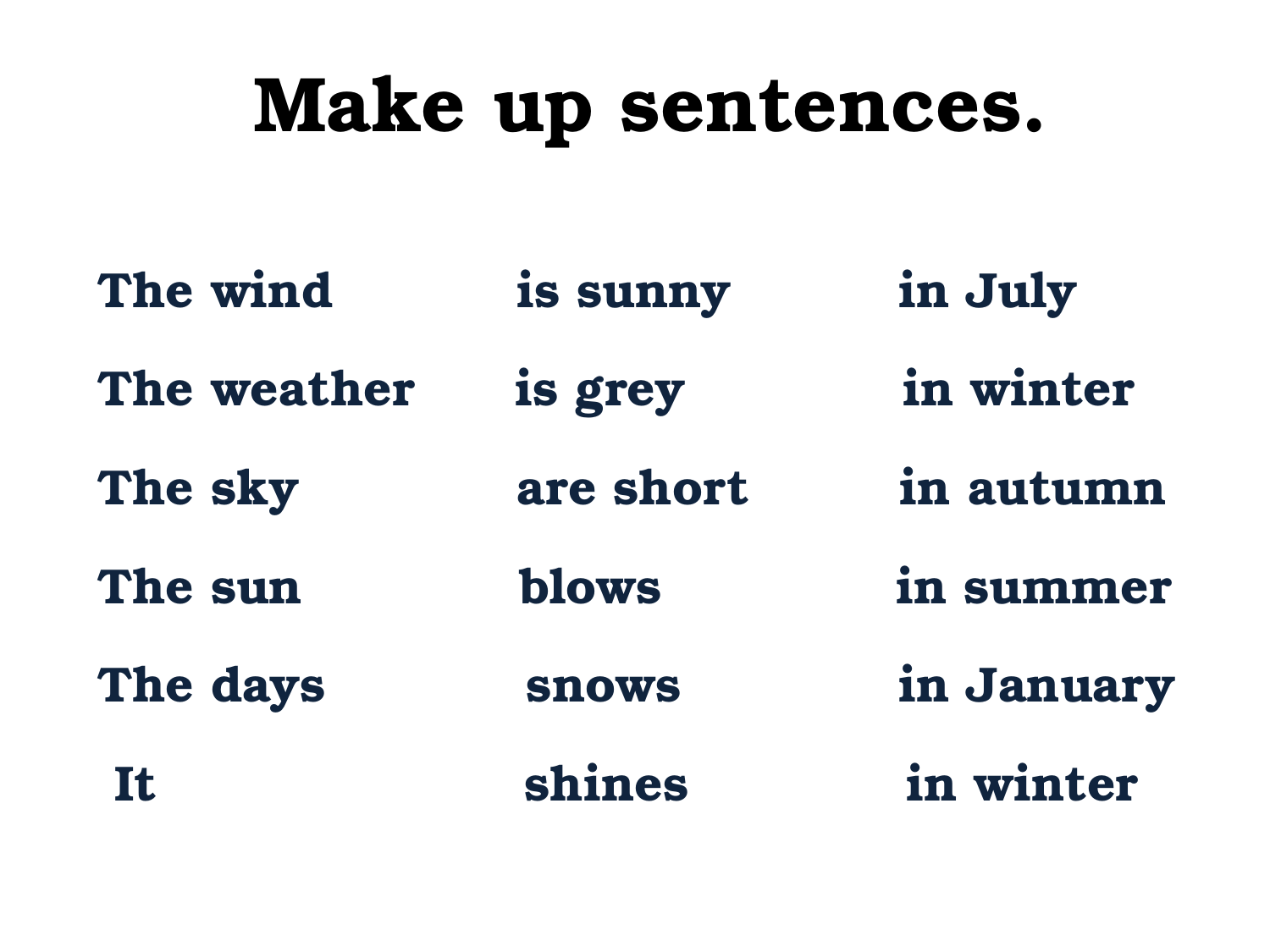

# Make up sentences.
The wind           is sunny          in July
The weather      is grey             in winter
The sky             are short         in autumn
The sun             blows              in summer
The days            snows             in January
 It                      shines             in winter